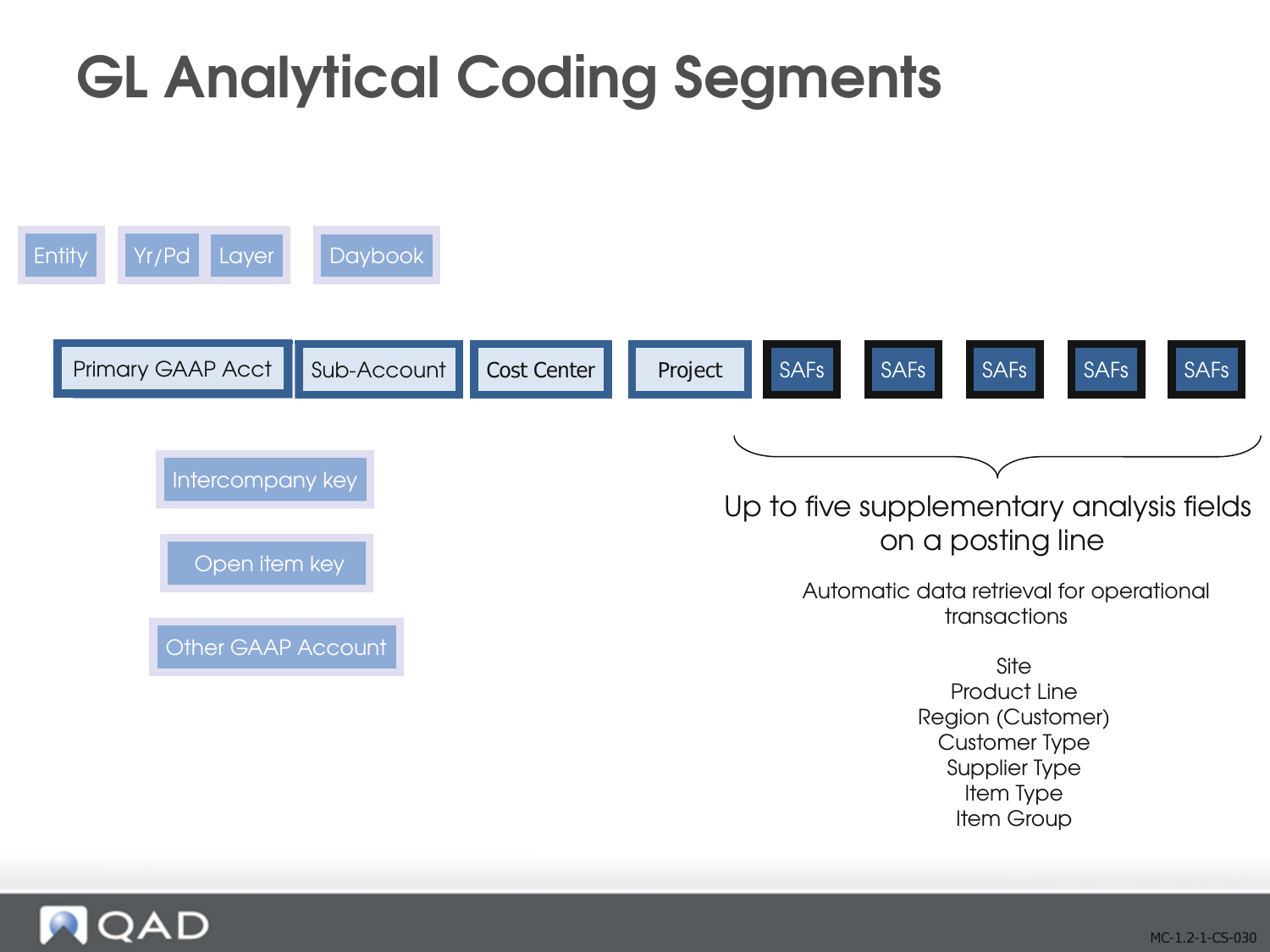

# GL Analytical Coding Segments
Entity
Yr/Pd

Layer
Primary GAAP Acct
SAFs
SAFs
SAFs
SAFs
SAFs
Intercompany key
Up to five supplementary analysis fields
on a posting line
   Open item key
Other GAAP Account
Daybook
Account
Sub-Account
Cost Center
  Project
Automatic data retrieval for operational transactions

Site
Product Line
Region (Customer)
Customer Type
Supplier Type
Item Type
Item Group
MC-1.2-1-CS-030